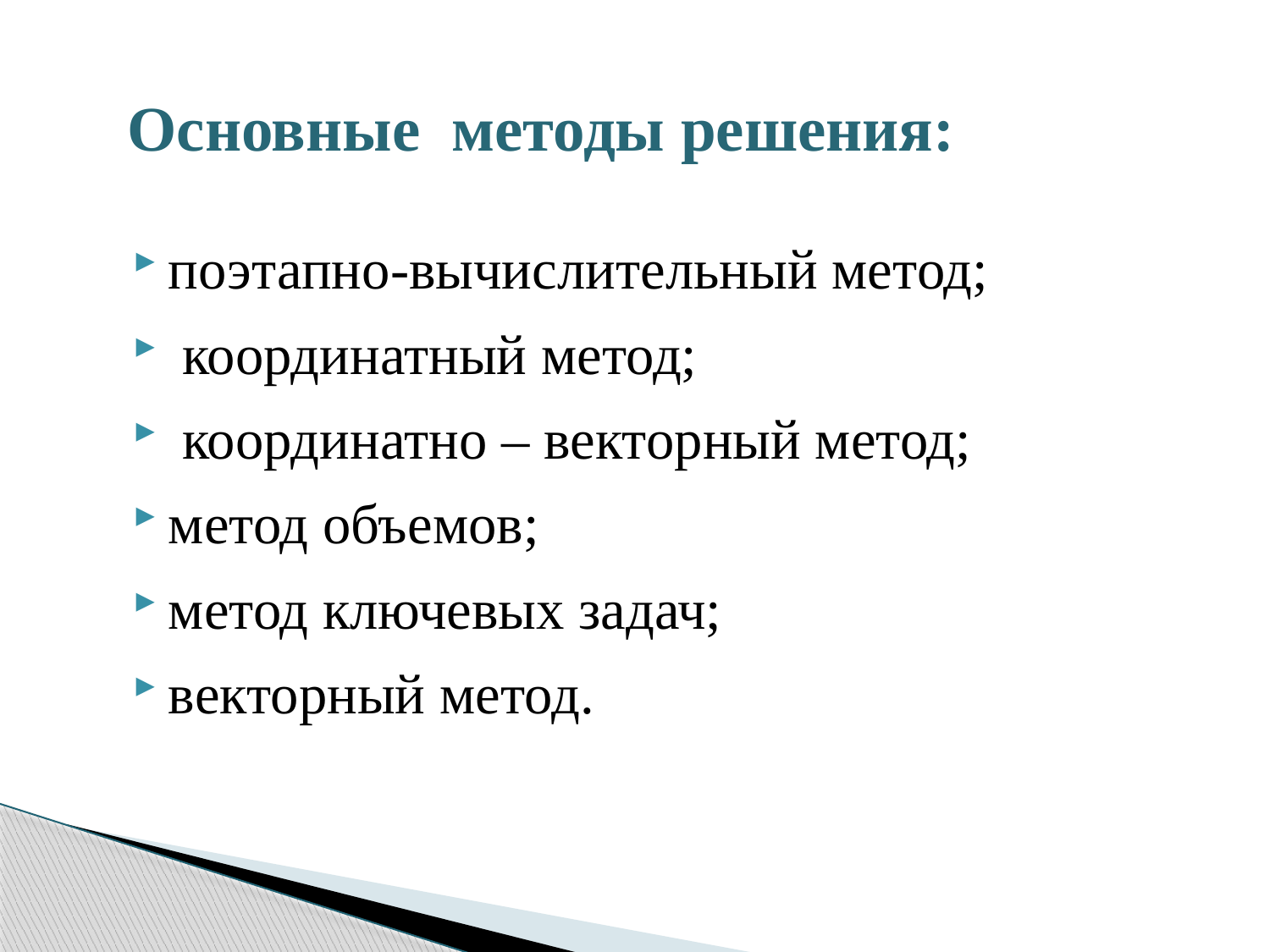

# Основные  методы решения:
поэтапно-вычислительный метод;
 координатный метод;
 координатно – векторный метод;
метод объемов;
метод ключевых задач;
векторный метод.